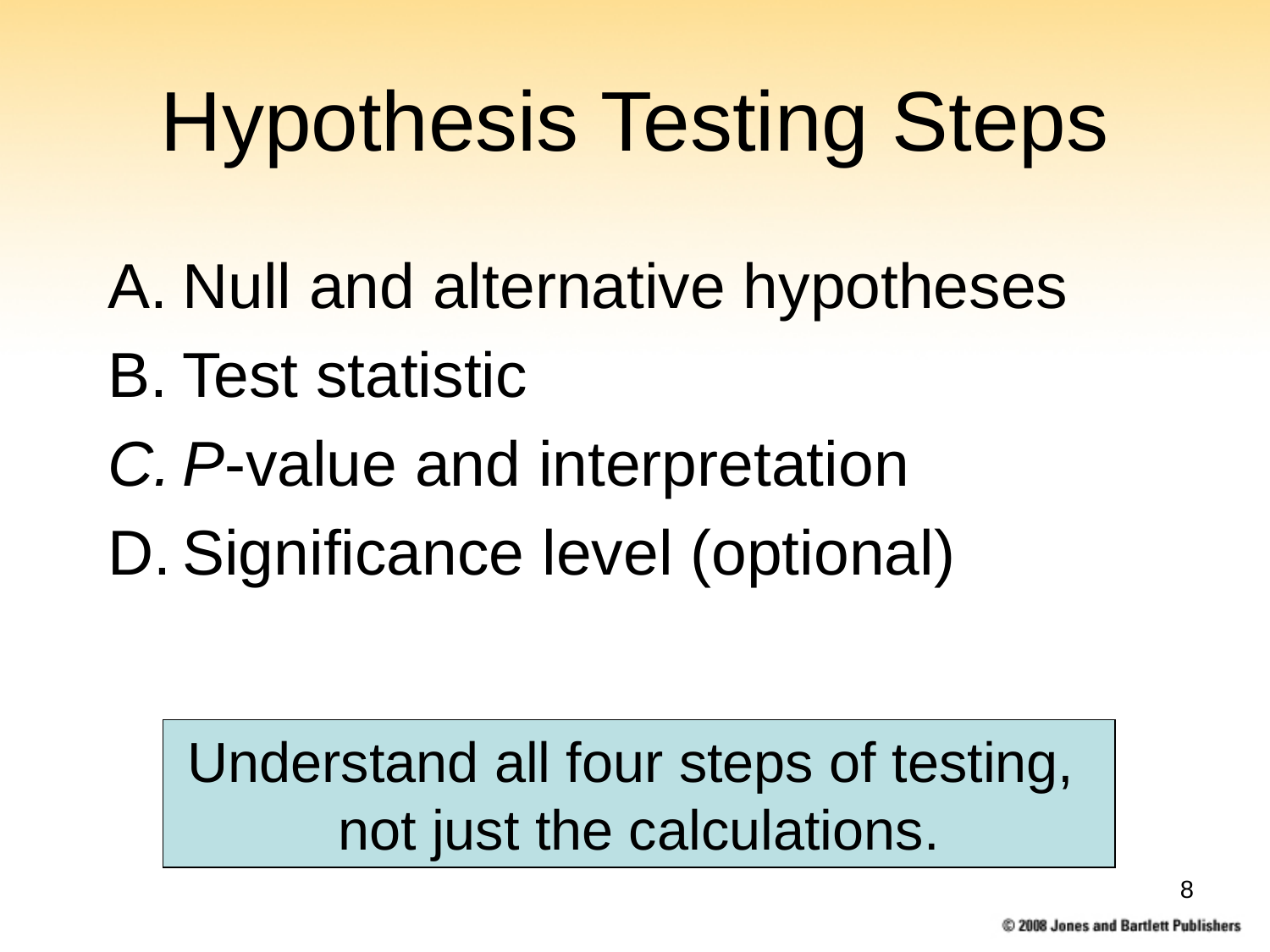

# Hypothesis Testing Steps
Null and alternative hypotheses
Test statistic
P-value and interpretation
Significance level (optional)
Understand all four steps of testing,
not just the calculations.
8